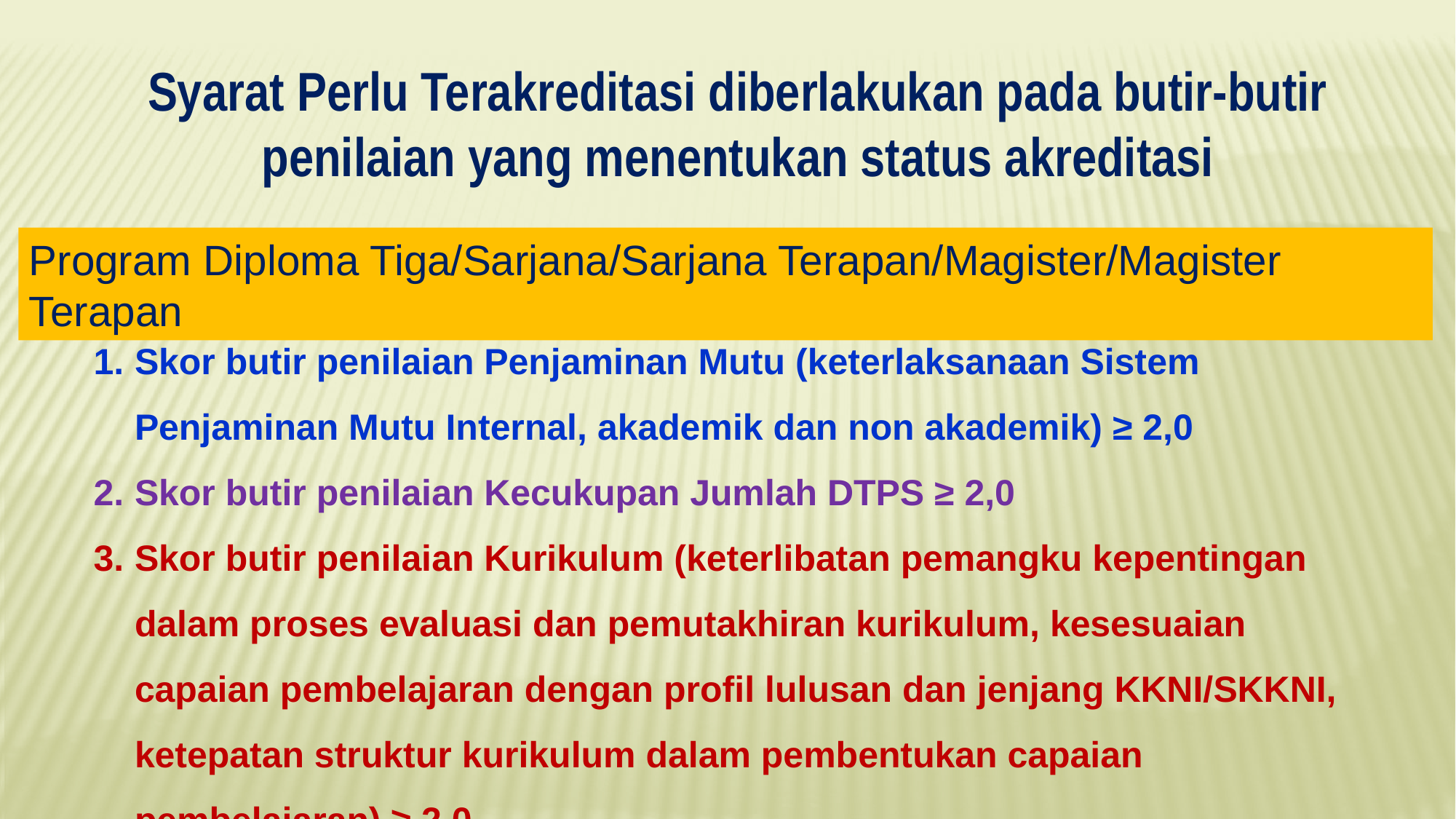

Syarat Perlu Terakreditasi diberlakukan pada butir-butir penilaian yang menentukan status akreditasi
Program Diploma Tiga/Sarjana/Sarjana Terapan/Magister/Magister Terapan
Skor butir penilaian Penjaminan Mutu (keterlaksanaan Sistem Penjaminan Mutu Internal, akademik dan non akademik) ≥ 2,0
Skor butir penilaian Kecukupan Jumlah DTPS ≥ 2,0
Skor butir penilaian Kurikulum (keterlibatan pemangku kepentingan dalam proses evaluasi dan pemutakhiran kurikulum, kesesuaian capaian pembelajaran dengan profil lulusan dan jenjang KKNI/SKKNI, ketepatan struktur kurikulum dalam pembentukan capaian pembelajaran) ≥ 2,0